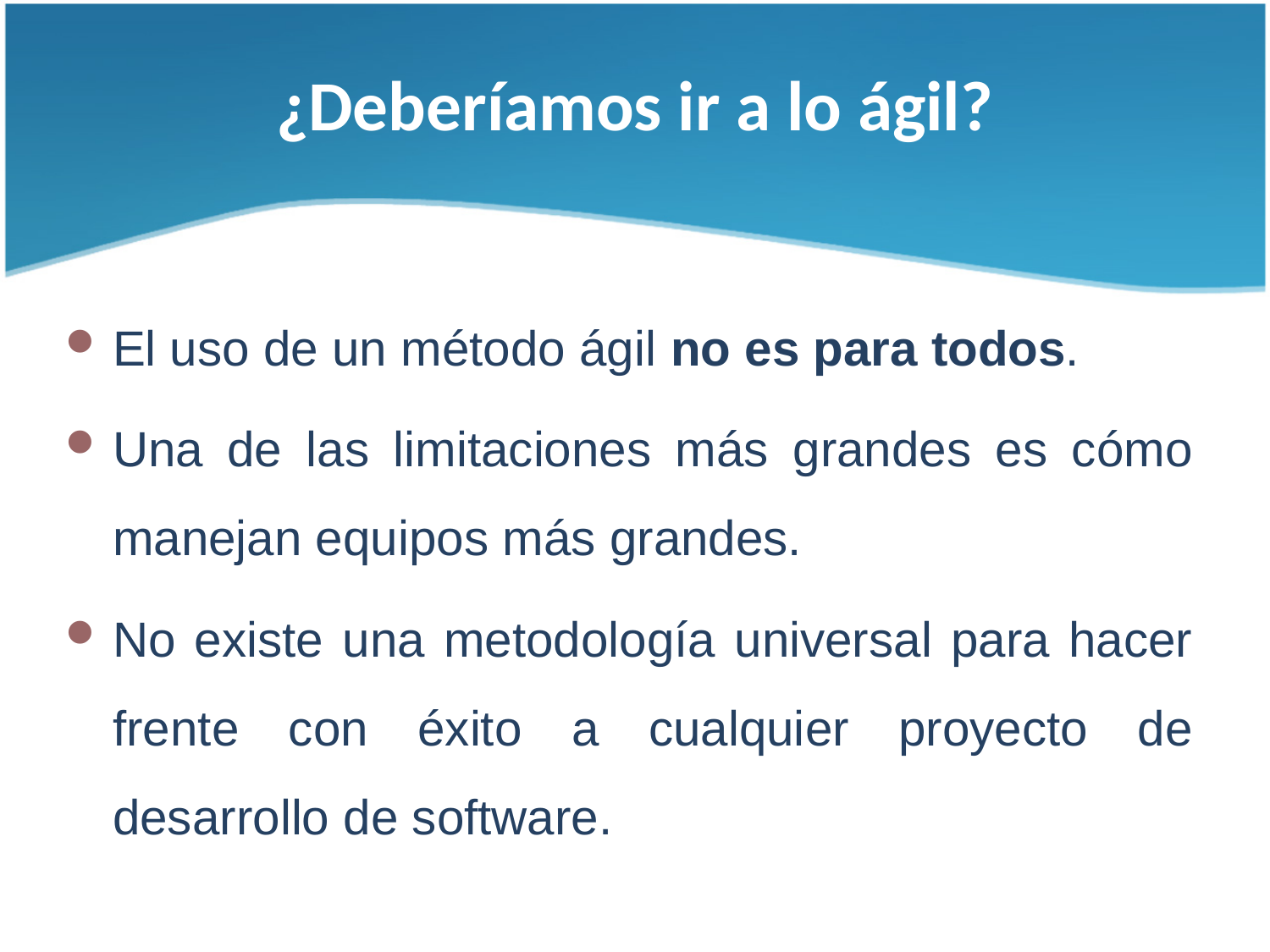

# ¿Deberíamos ir a lo ágil?
El uso de un método ágil no es para todos.
Una de las limitaciones más grandes es cómo manejan equipos más grandes.
No existe una metodología universal para hacer frente con éxito a cualquier proyecto de desarrollo de software.